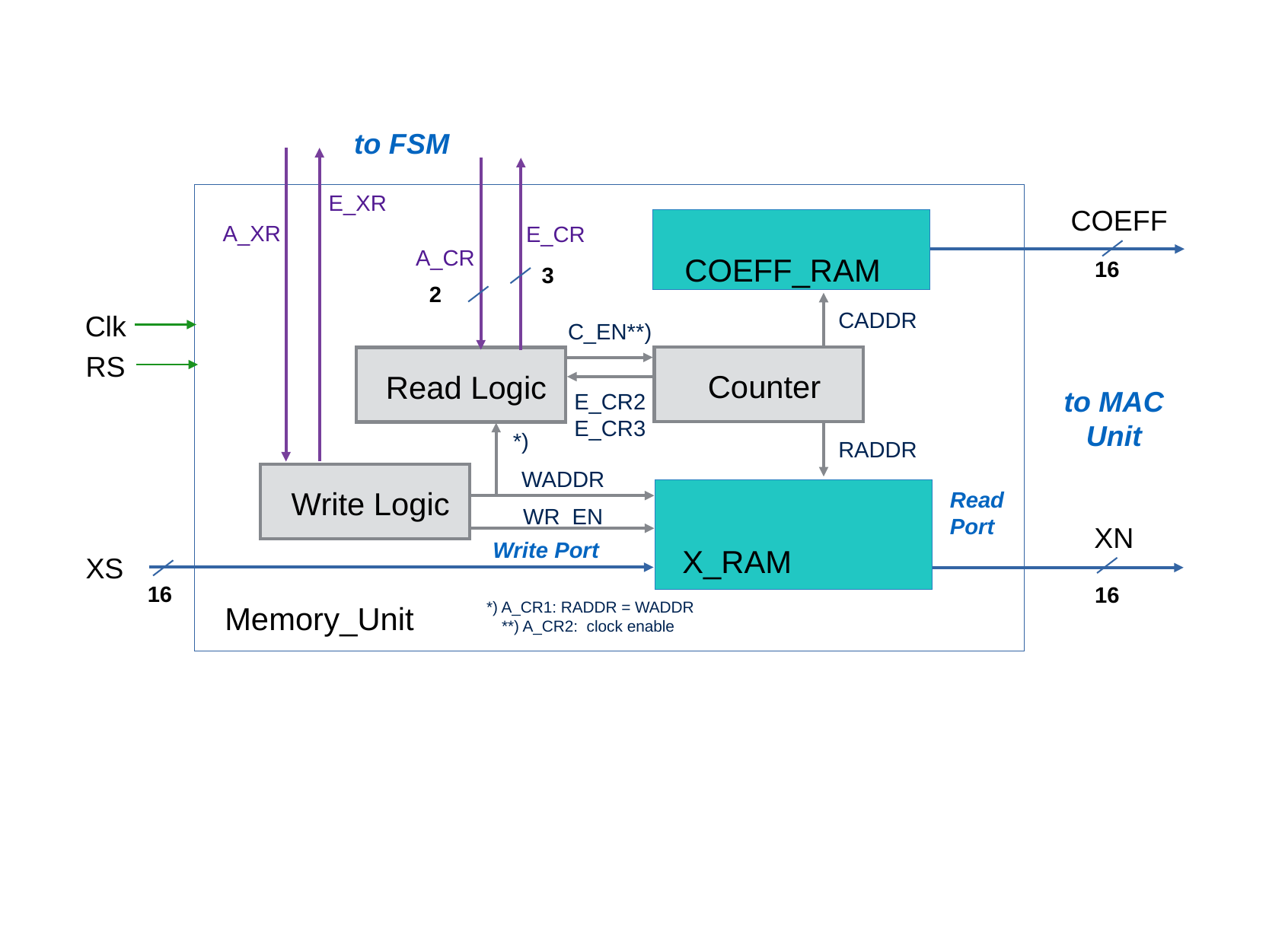

to FSM

E_XR

COEFF

A_XR
E_CR
A_CR

COEFF_RAM

16
3

2

CADDR
Clk
C_EN**)

RS

Counter
Read Logic

to MAC Unit
E_CR2
E_CR3
*)

RADDR
WADDR

Write Logic

Read
Port

WR_EN
XN

Write Port
X_RAM
XS

16
16
*) A_CR1: RADDR = WADDR
**) A_CR2:  clock enable
Memory_Unit